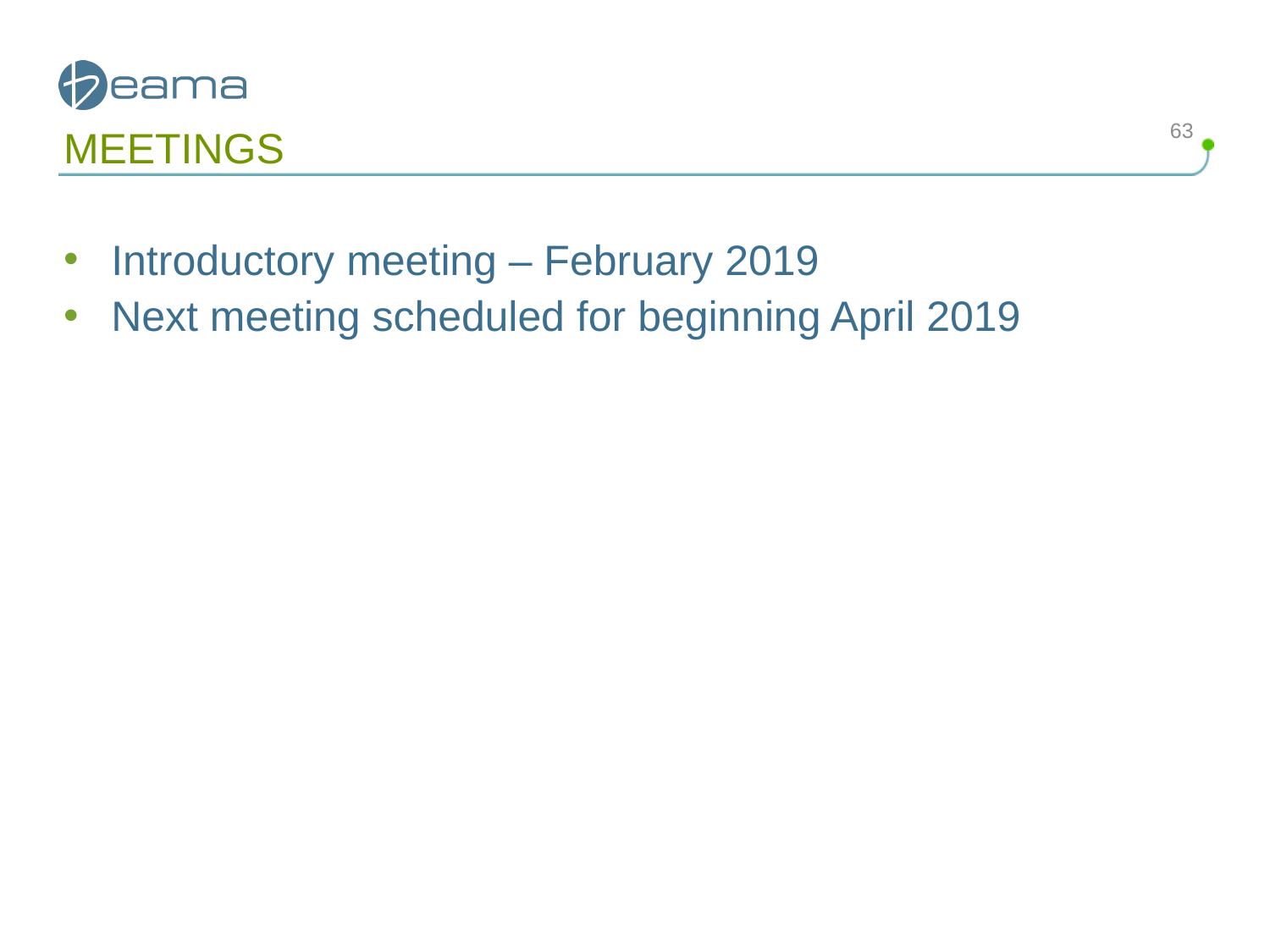

63
# MEETINGS
Introductory meeting – February 2019
Next meeting scheduled for beginning April 2019